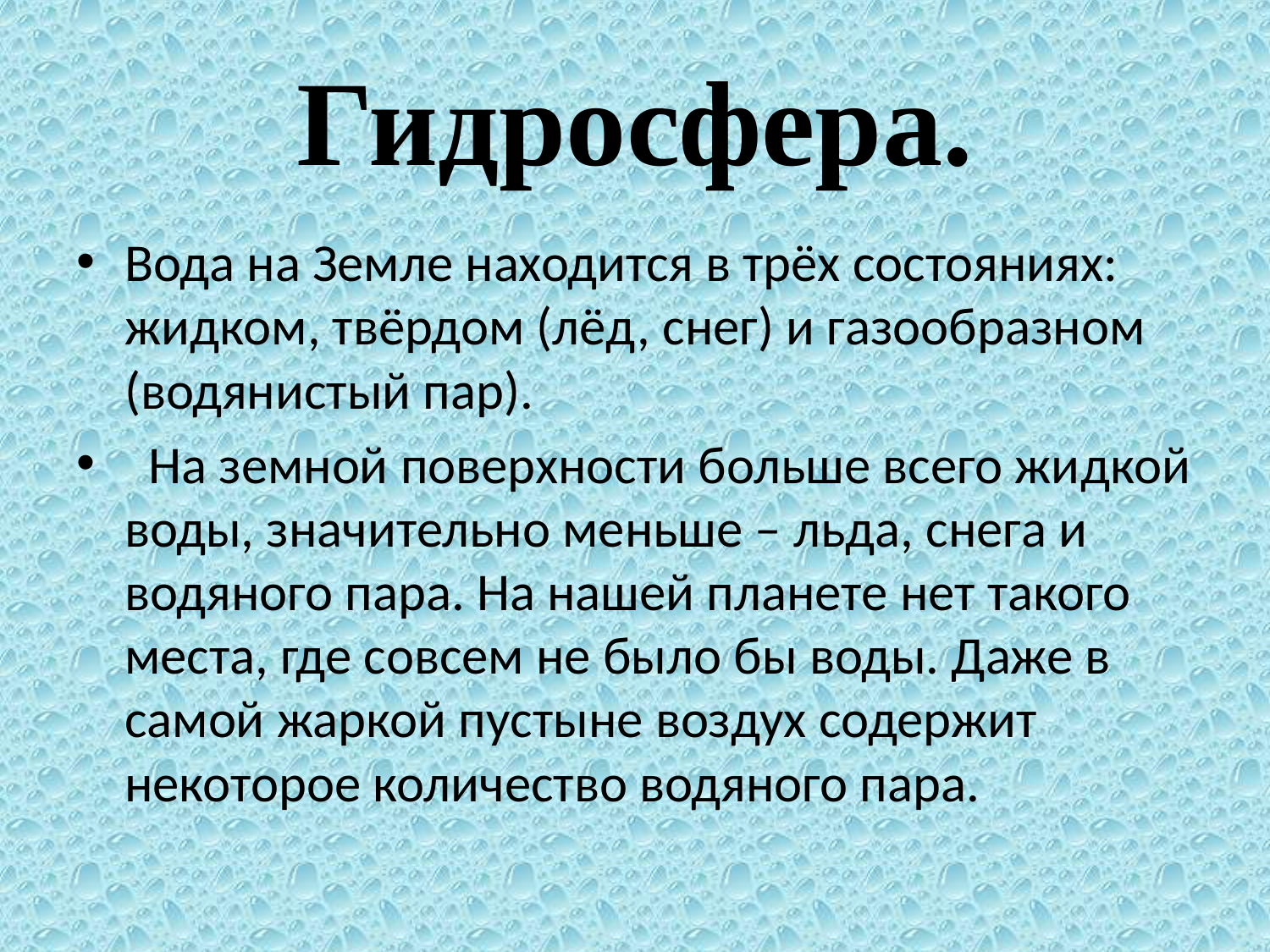

# Гидросфера.
Вода на Земле находится в трёх состояниях: жидком, твёрдом (лёд, снег) и газообразном (водянистый пар).
  На земной поверхности больше всего жидкой воды, значительно меньше – льда, снега и водяного пара. На нашей планете нет такого места, где совсем не было бы воды. Даже в самой жаркой пустыне воздух содержит некоторое количество водяного пара.